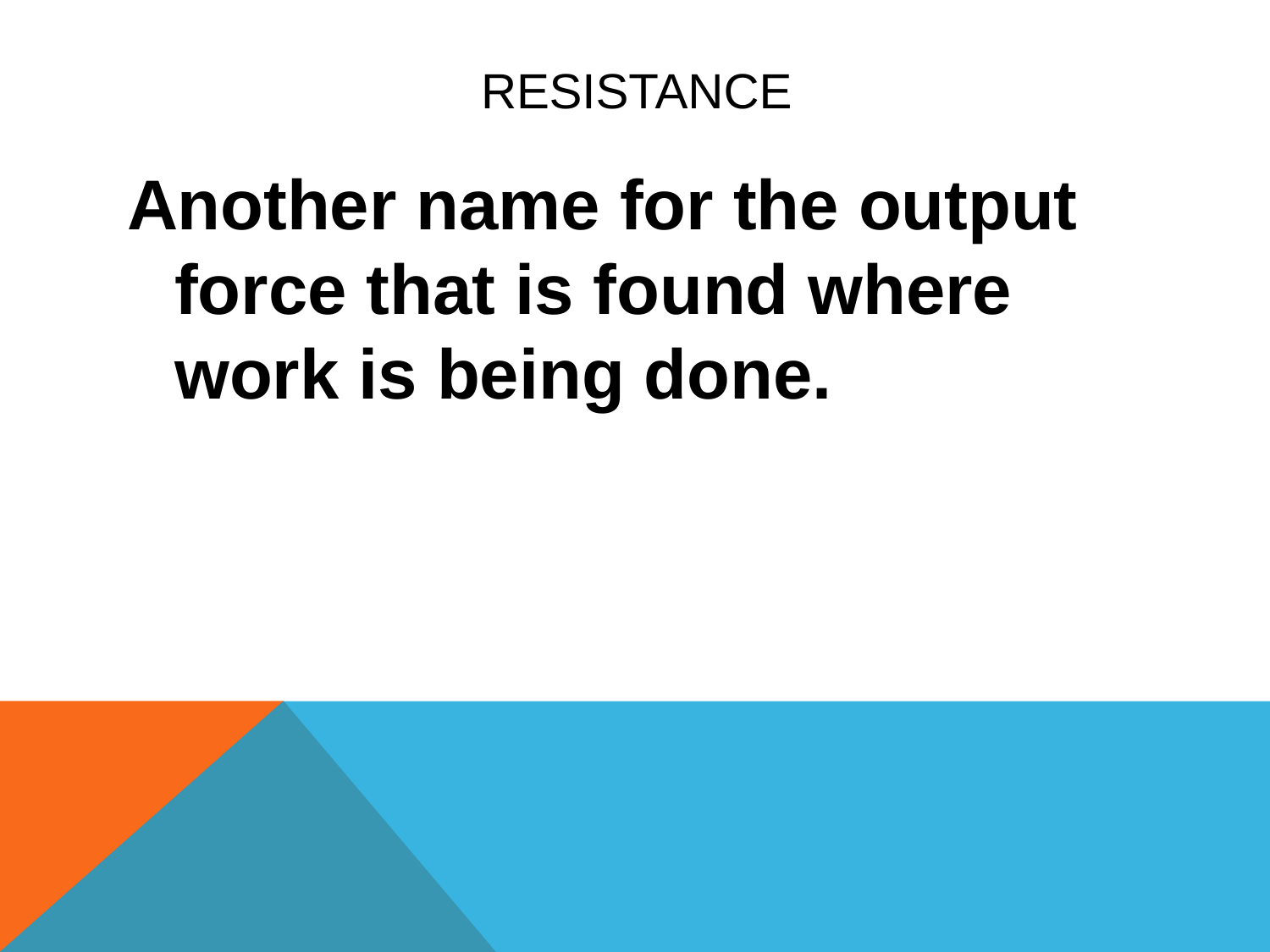

# Resistance
Another name for the output force that is found where work is being done.